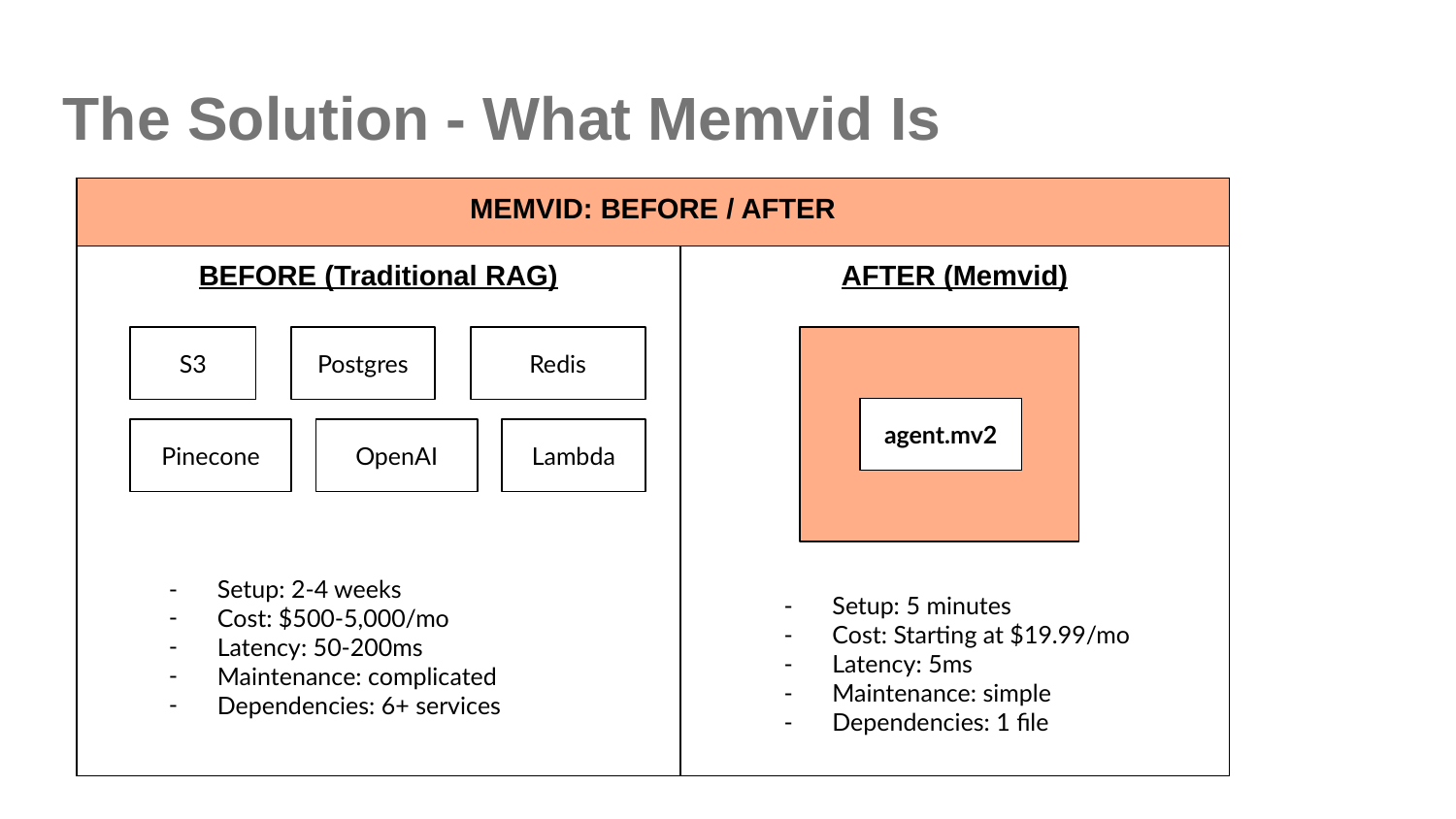

# The Solution - What Memvid Is

| MEMVID: BEFORE / AFTER |  |
| --- | --- |
| BEFORE (Traditional RAG) | AFTER (Memvid) |
S3
Postgres
Redis

agent.mv2
Pinecone
OpenAI
Lambda
Setup: 2-4 weeks
Cost: $500-5,000/mo
Latency: 50-200ms
Maintenance: complicated
Dependencies: 6+ services
Setup: 5 minutes
Cost: Starting at $19.99/mo
Latency: 5ms
Maintenance: simple
Dependencies: 1 file